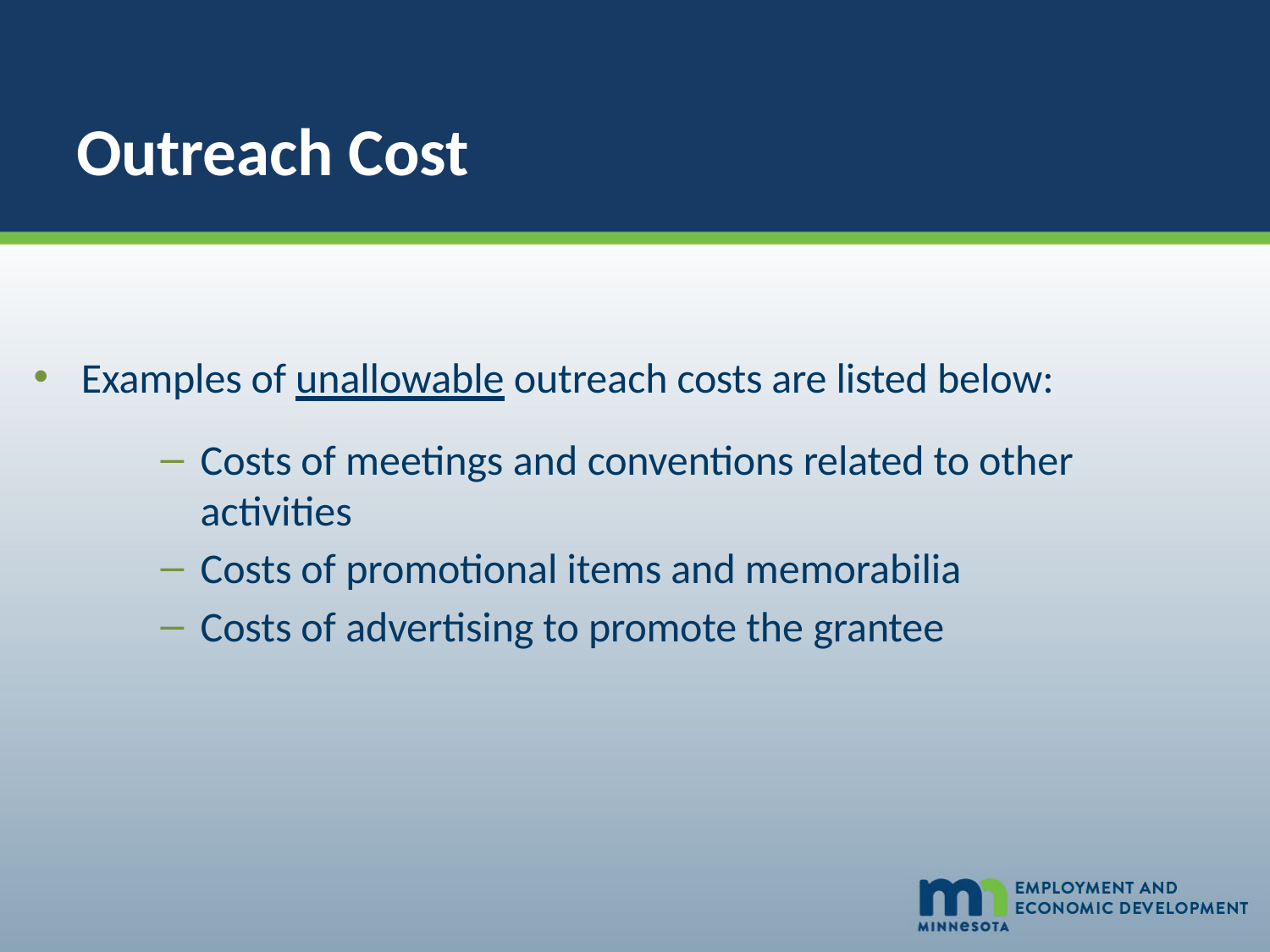

# Outreach Cost
Examples of unallowable outreach costs are listed below:
Costs of meetings and conventions related to other activities
Costs of promotional items and memorabilia
Costs of advertising to promote the grantee